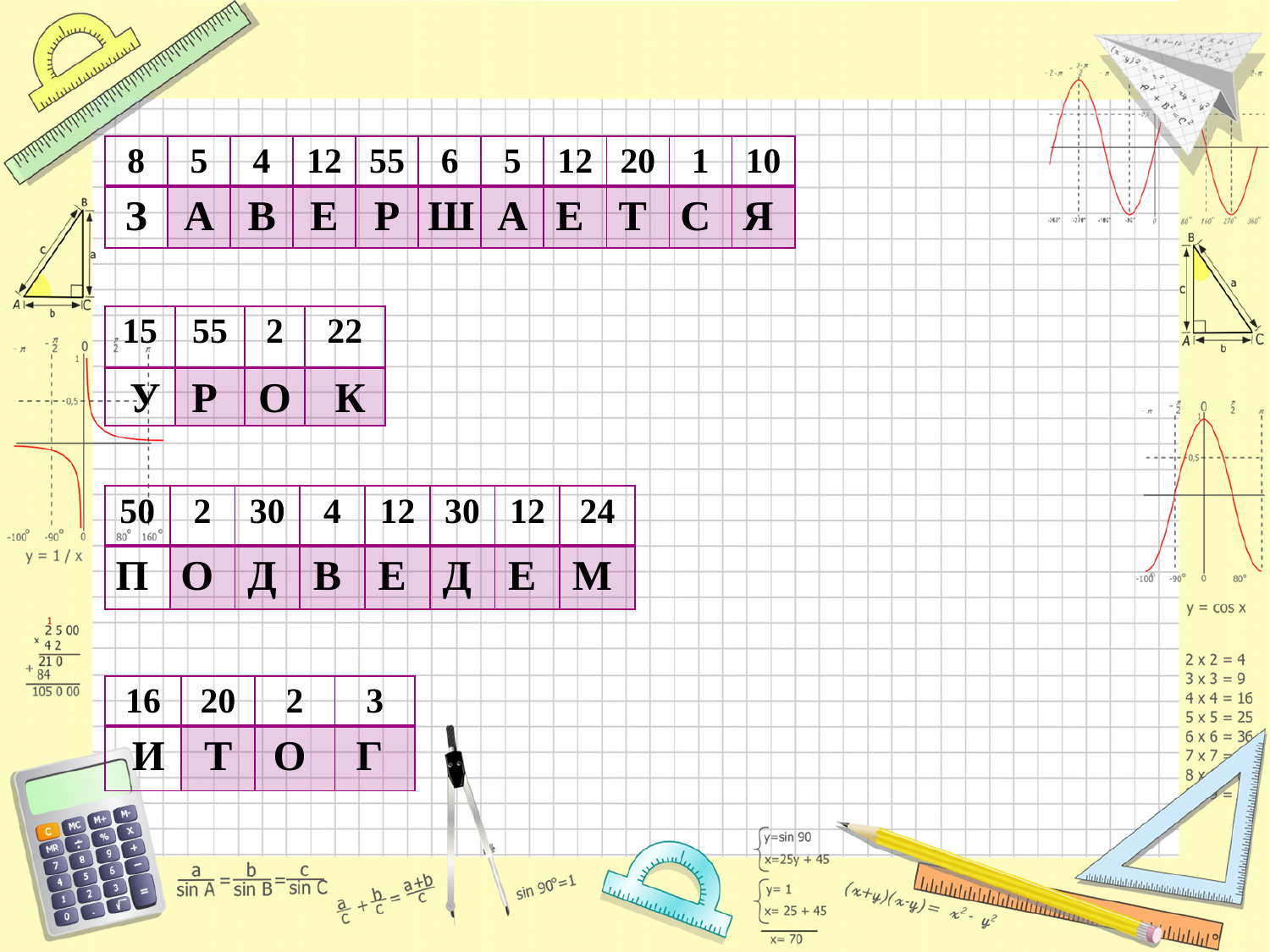

| 8 | 5 | 4 | 12 | 55 | 6 | 5 | 12 | 20 | 1 | 10 |
| --- | --- | --- | --- | --- | --- | --- | --- | --- | --- | --- |
| З | А | В | Е | Р | Ш | А | Е | Т | С | Я |
| 15 | 55 | 2 | 22 |
| --- | --- | --- | --- |
| У | Р | О | К |
| 50 | 2 | 30 | 4 | 12 | 30 | 12 | 24 |
| --- | --- | --- | --- | --- | --- | --- | --- |
| П | О | Д | В | Е | Д | Е | М |
| 16 | 20 | 2 | 3 |
| --- | --- | --- | --- |
| И | Т | О | Г |